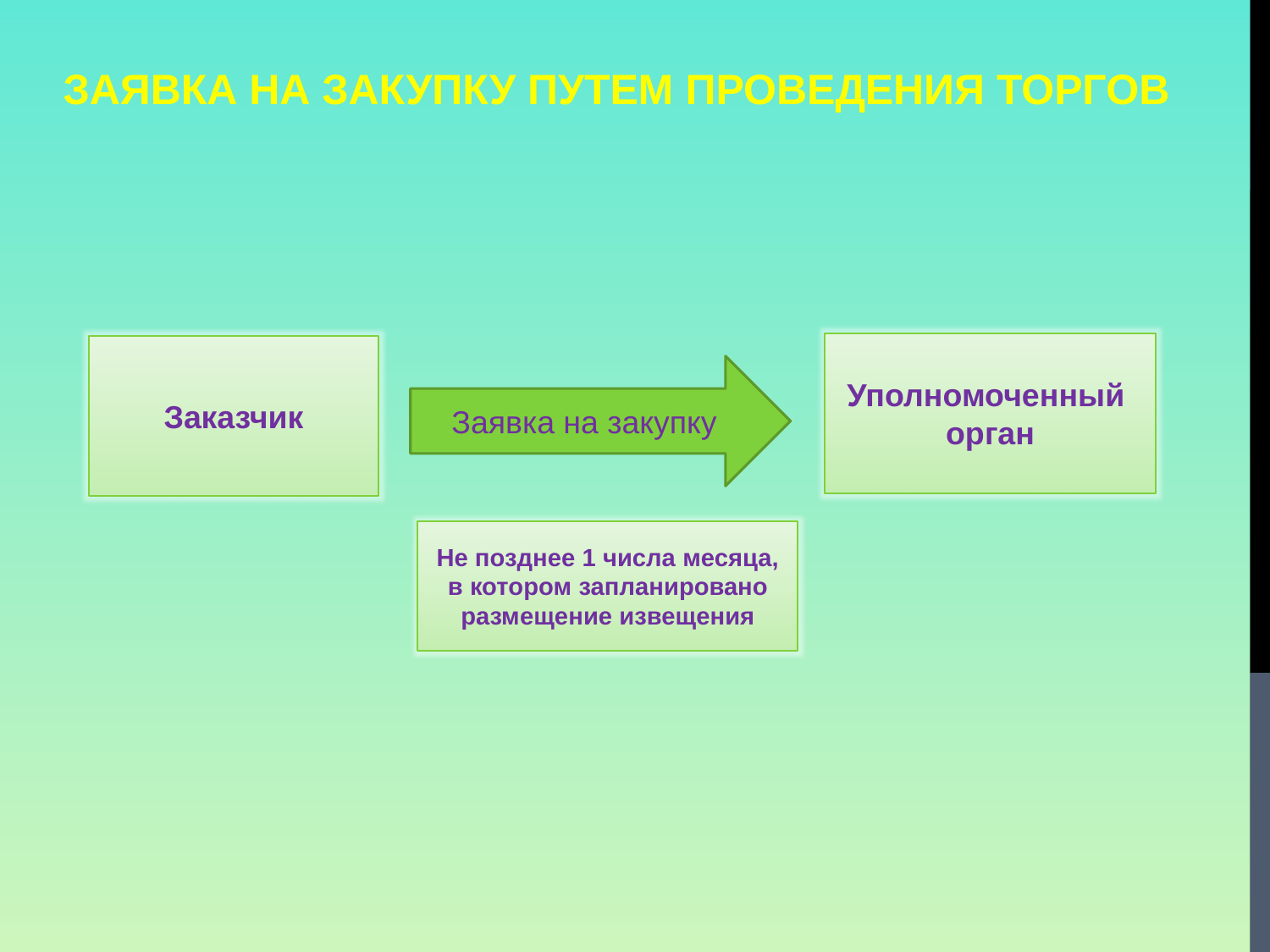

Заявка на закупку путем проведения торгов
Уполномоченный  орган
Заказчик
Заявка на закупку
Не позднее 1 числа месяца, в котором запланировано размещение извещения